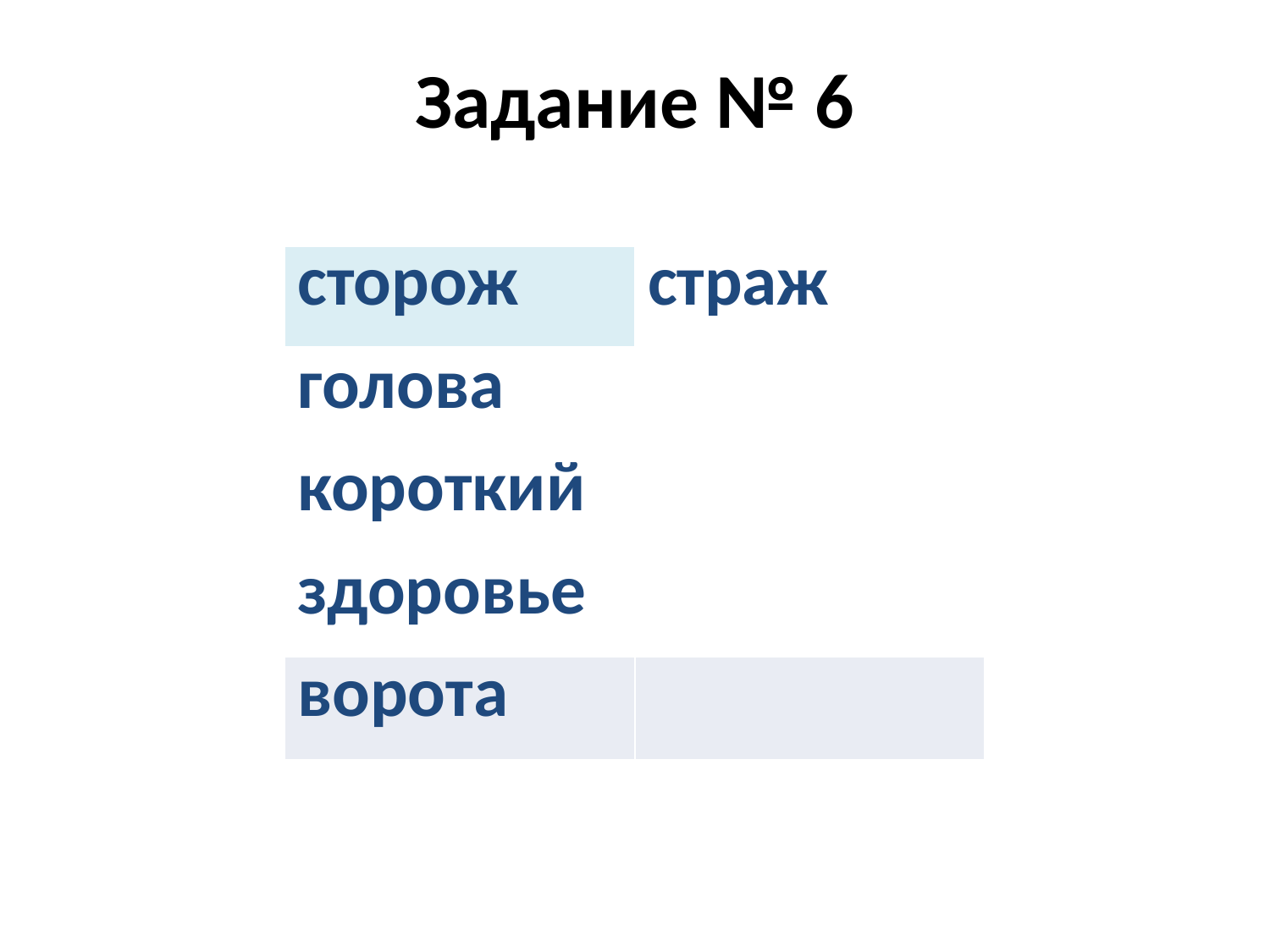

# Задание № 6
| сторож | страж |
| --- | --- |
| голова |  |
| короткий |  |
| здоровье |  |
| ворота |  |